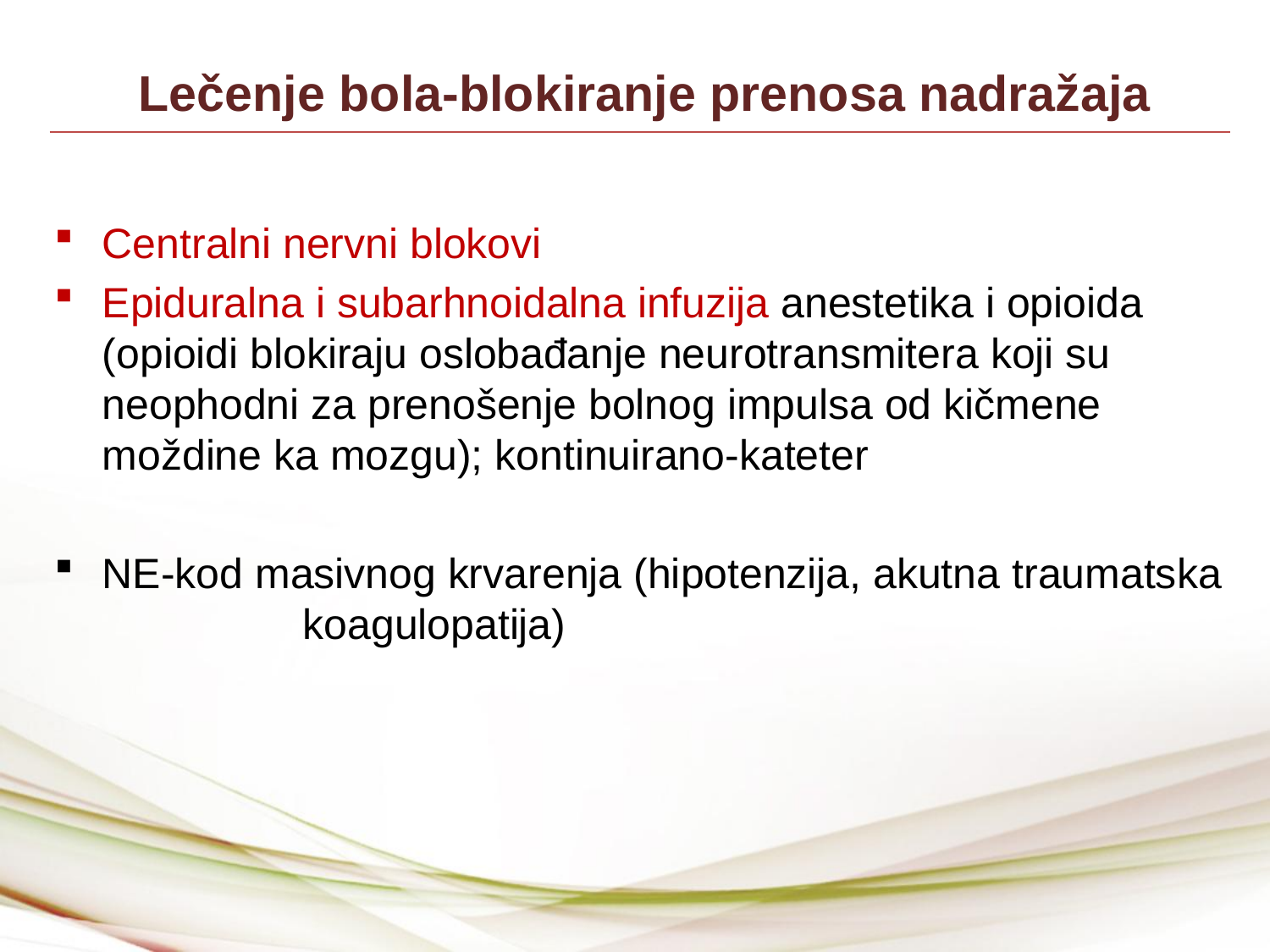

Lečenje bola-blokiranje prenosa nadražaja

Centralni nervni blokovi
Epiduralna i subarhnoidalna infuzija anestetika i opioida      (opioidi blokiraju oslobađanje neurotransmitera koji su        neophodni za prenošenje bolnog impulsa od kičmene        moždine ka mozgu); kontinuirano-kateter

NE-kod masivnog krvarenja (hipotenzija, akutna traumatska                  koagulopatija)